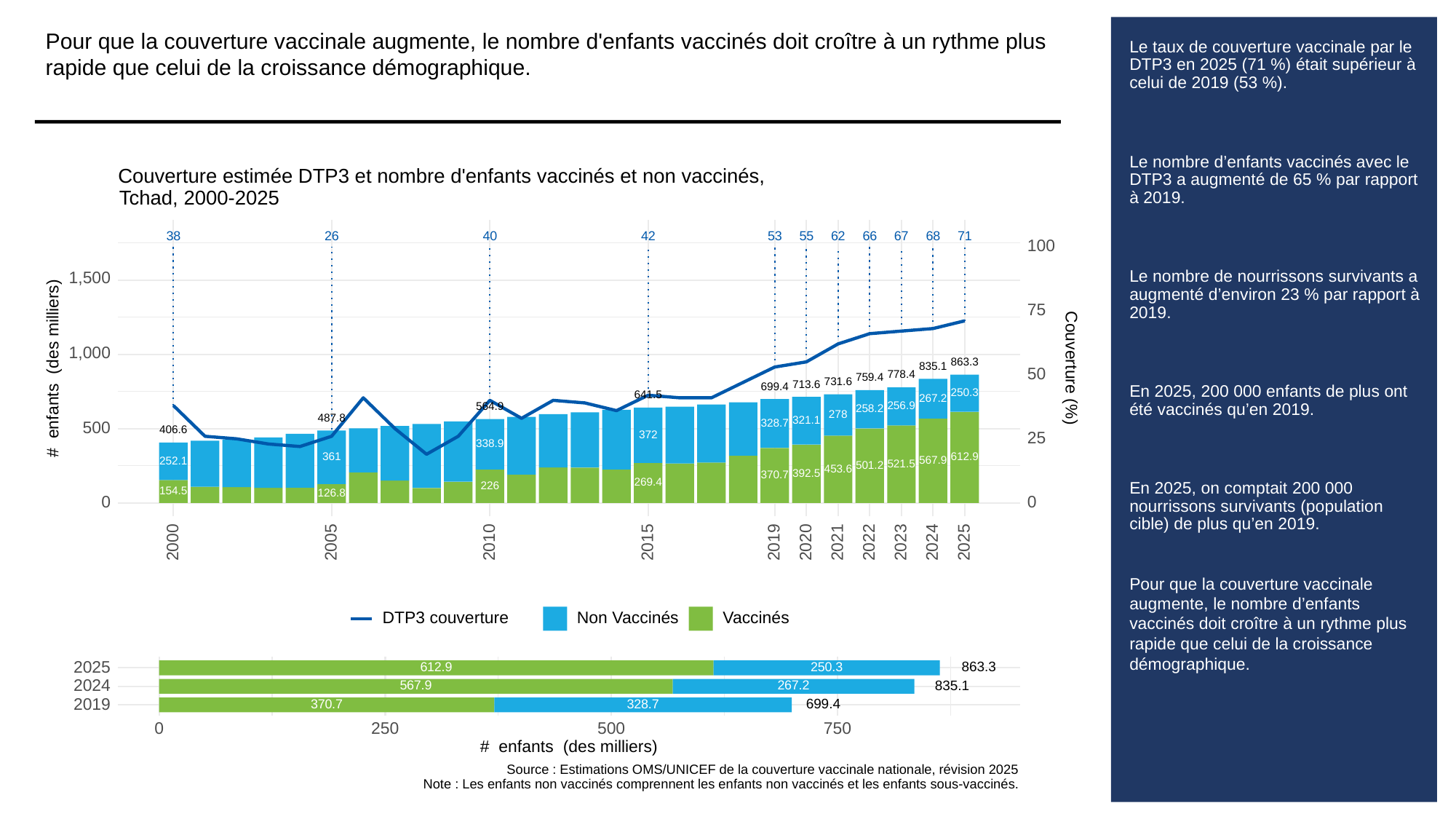

Pour que la couverture vaccinale augmente, le nombre d'enfants vaccinés doit croître à un rythme plus rapide que celui de la croissance démographique.
# Le taux de couverture vaccinale par le DTP3 en 2025 (71 %) était supérieur à celui de 2019 (53 %).

Le nombre d’enfants vaccinés avec le DTP3 a augmenté de 65 % par rapport à 2019.

Le nombre de nourrissons survivants a augmenté d’environ 23 % par rapport à 2019.

En 2025, 200 000 enfants de plus ont été vaccinés qu’en 2019.

En 2025, on comptait 200 000 nourrissons survivants (population cible) de plus qu’en 2019.

Pour que la couverture vaccinale augmente, le nombre d’enfants vaccinés doit croître à un rythme plus rapide que celui de la croissance démographique.

Couverture estimée DTP3 et nombre d'enfants vaccinés et non vaccinés,
Tchad, 2000-2025

38
53
26
40
62
66
67
68
42
71
55
100

1,500

75

1,000

863.3
#  enfants  (des milliers)
Couverture (%)
835.1
50
778.4
759.4

731.6

713.6
699.4

250.3

641.5

267.2

256.9

564.9

258.2

278

487.8
321.1

328.7

500

406.6

372
25

338.9

361
612.9

567.9
252.1
521.5
501.2

453.6

392.5
370.7

269.4

226

154.5

126.8
0
0

2023
2000
2005
2010
2015
2019
2020
2021
2022
2024
2025

DTP3 couverture
Non Vaccinés
Vaccinés

2025
863.3
250.3
612.9

2024
835.1
567.9
267.2

2019
699.4
370.7
328.7

0
250
500
750
#  enfants  (des milliers)
Source : Estimations OMS/UNICEF de la couverture vaccinale nationale, révision 2025
Note : Les enfants non vaccinés comprennent les enfants non vaccinés et les enfants sous-vaccinés.